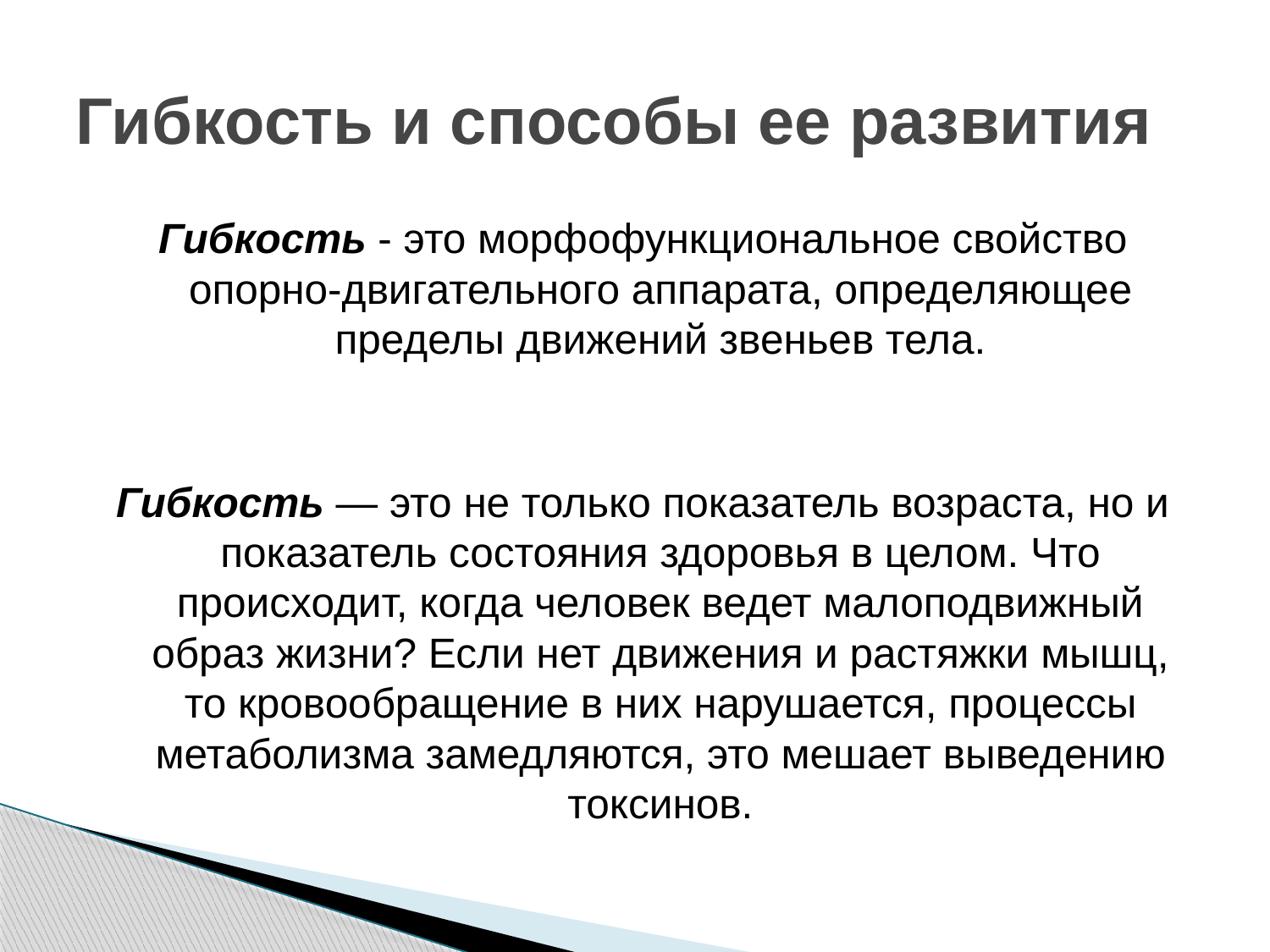

# Гибкость и способы ее развития
Гибкость - это морфофункциональное свойство опорно-двигательного аппарата, определяющее пределы движений звеньев тела.

Гибкость — это не только показатель возраста, но и показатель состояния здоровья в целом. Что происходит, когда человек ведет малоподвижный образ жизни? Если нет движения и растяжки мышц, то кровообращение в них нарушается, процессы метаболизма замедляются, это мешает выведению токсинов.